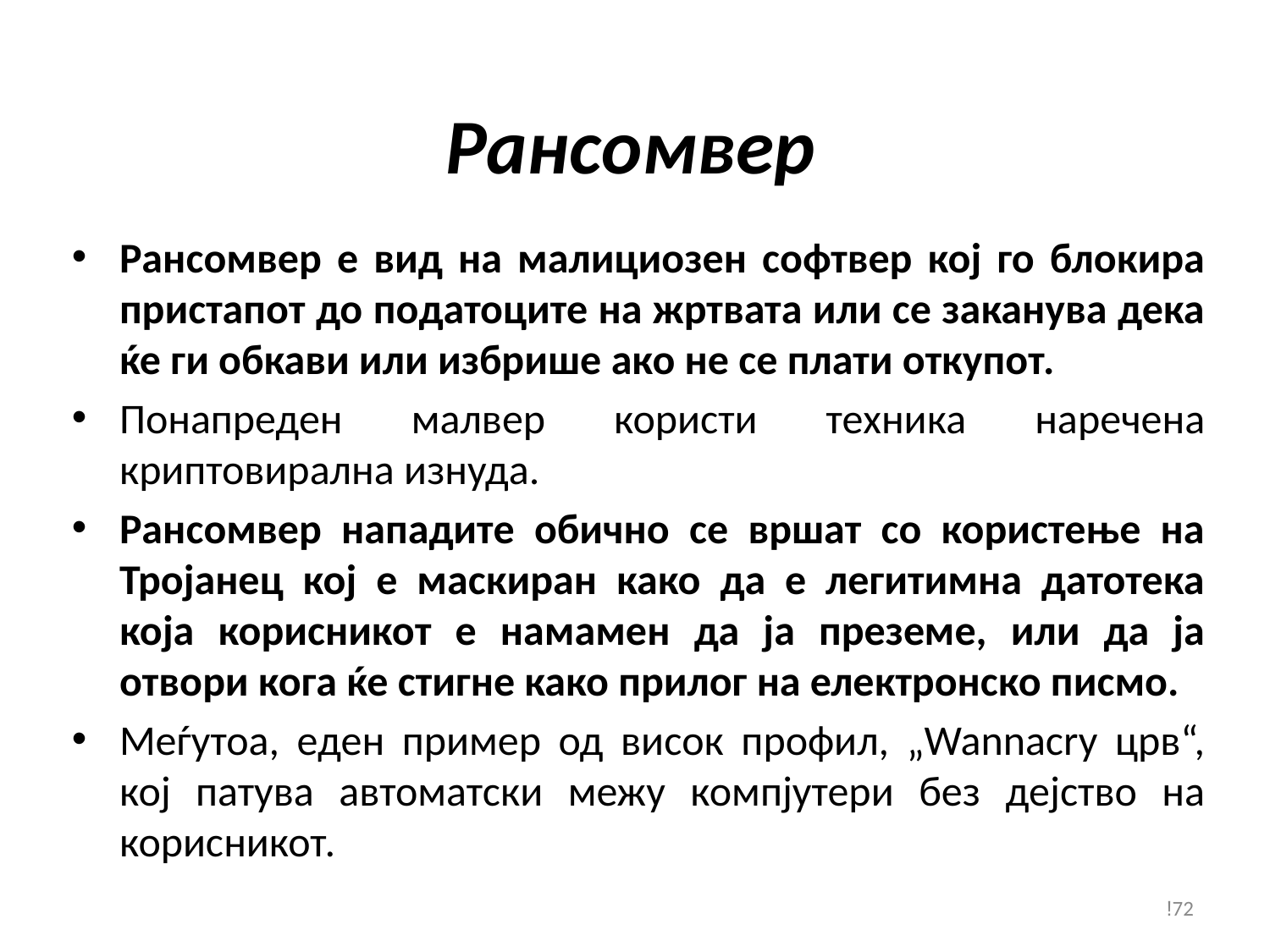

# Рансомвер
Рансомвер е вид на малициозен софтвер кој го блокира пристапот до податоците на жртвата или се заканува дека ќе ги обкави или избрише ако не се плати откупот.
Понапреден малвер користи техника наречена криптовирална изнуда.
Рансомвер нападите обично се вршат со користење на Тројанец кој е маскиран како да е легитимна датотека која корисникот е намамен да ја преземе, или да ја отвори кога ќе стигне како прилог на електронско писмо.
Меѓутоа, еден пример од висок профил, „Wannacry црв“, кој патува автоматски межу компјутери без дејство на корисникот.
!72